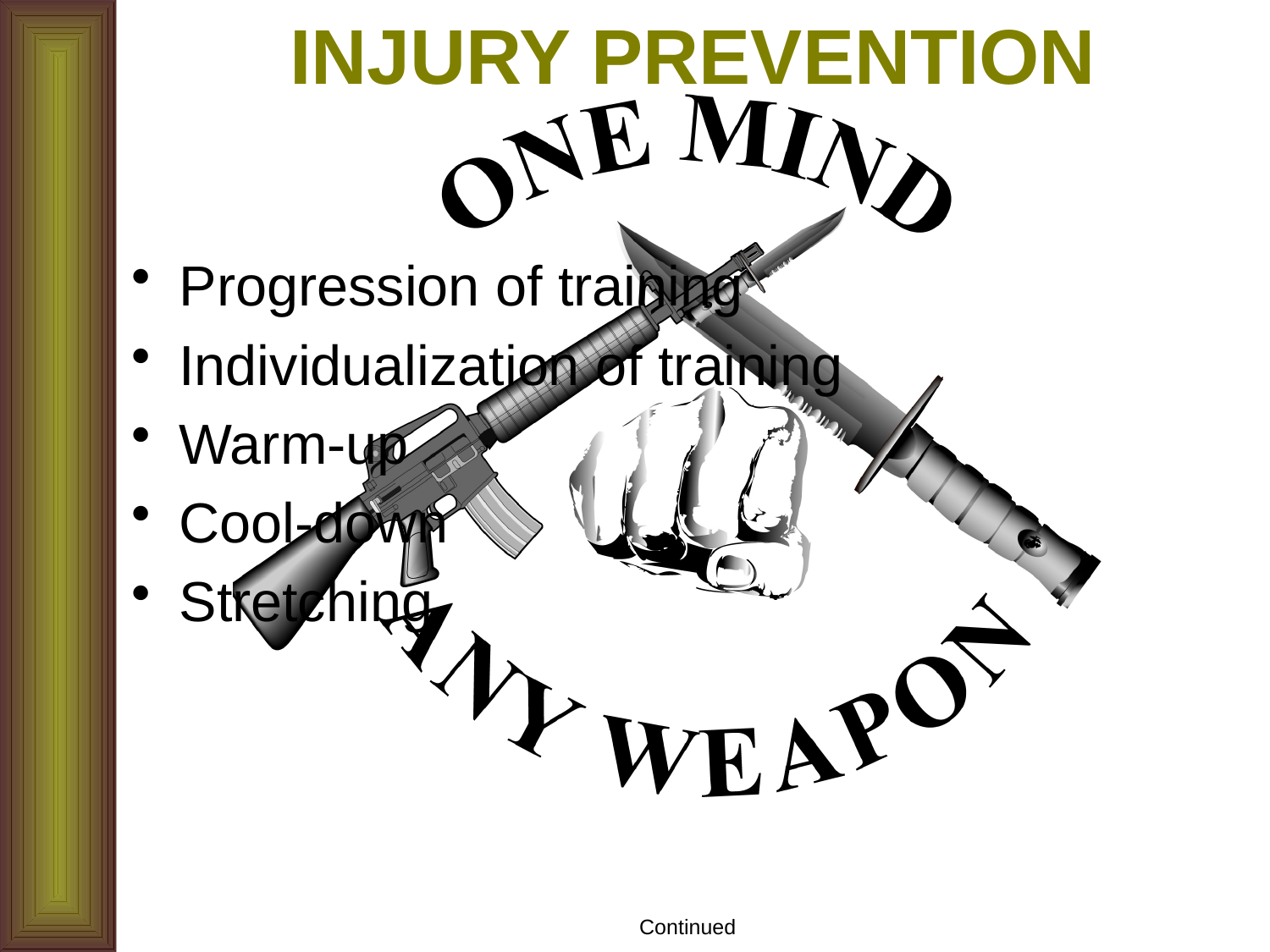

# INJURY PREVENTION
Progression of training
Individualization of training
Warm-up
Cool-down
Stretching
Continued